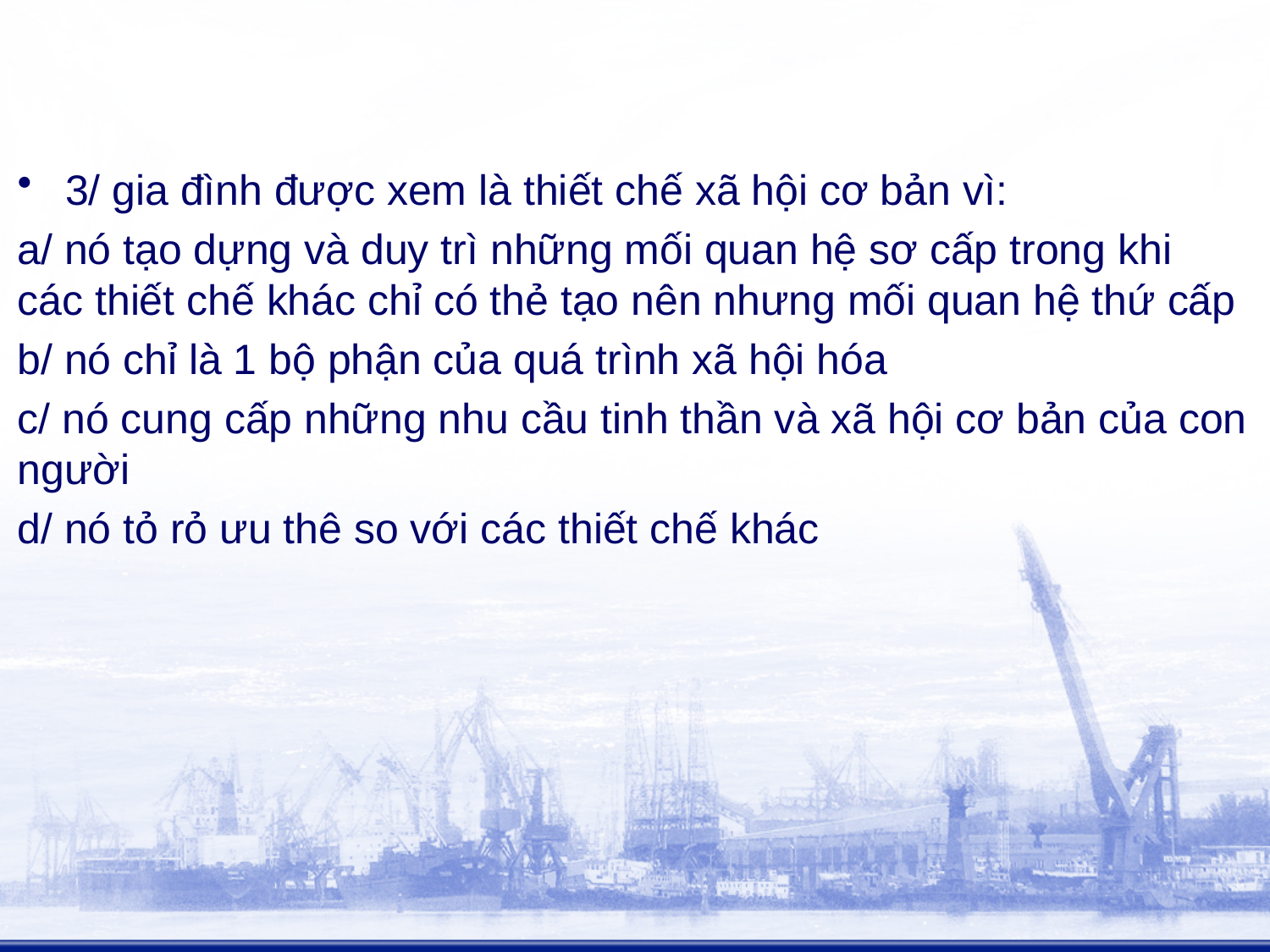

#
3/ gia đình được xem là thiết chế xã hội cơ bản vì:
a/ nó tạo dựng và duy trì những mối quan hệ sơ cấp trong khi các thiết chế khác chỉ có thẻ tạo nên nhưng mối quan hệ thứ cấp
b/ nó chỉ là 1 bộ phận của quá trình xã hội hóa
c/ nó cung cấp những nhu cầu tinh thần và xã hội cơ bản của con người
d/ nó tỏ rỏ ưu thê so với các thiết chế khác